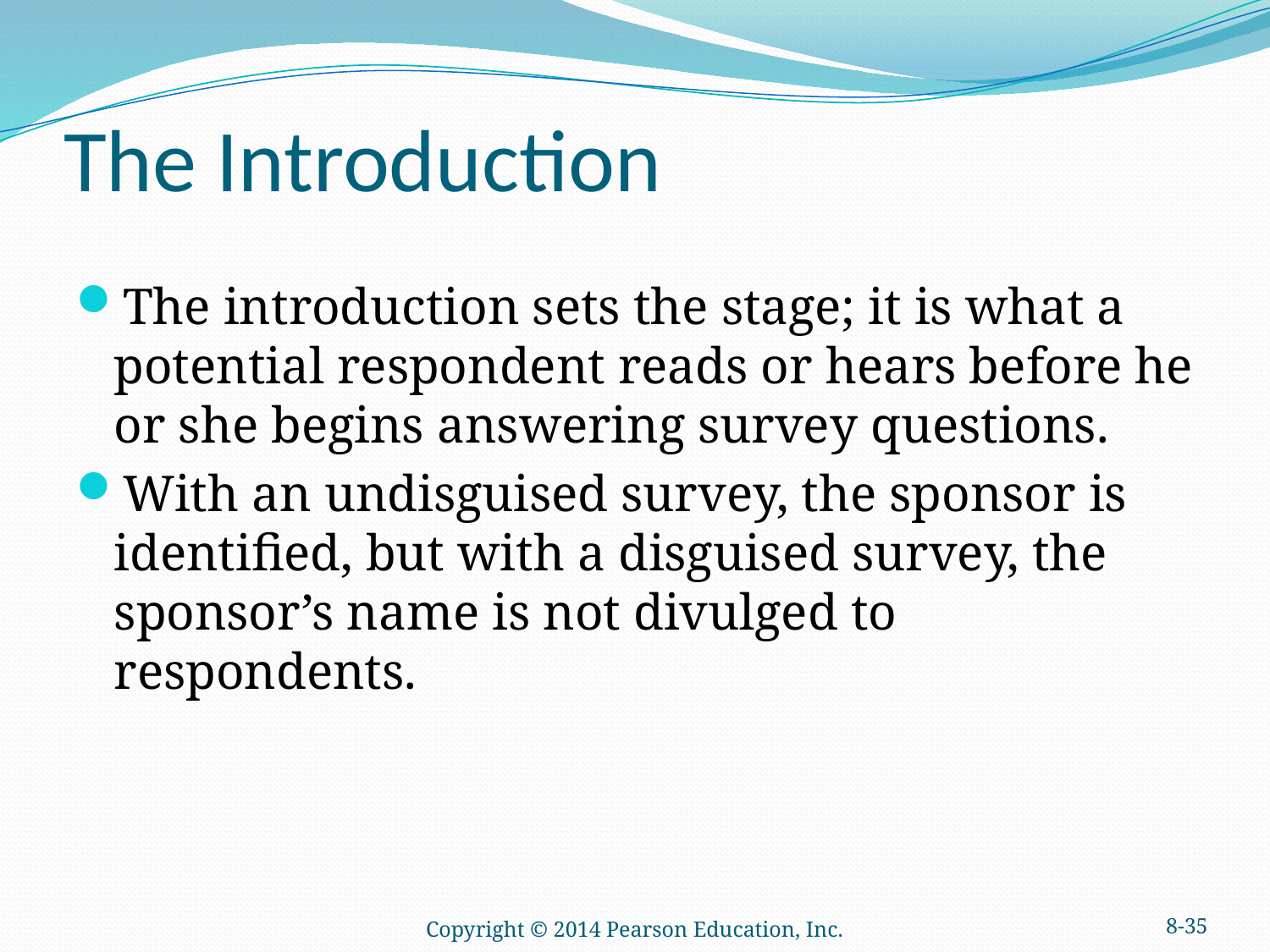

# The Introduction
The introduction sets the stage; it is what a potential respondent reads or hears before he or she begins answering survey questions.
With an undisguised survey, the sponsor is identified, but with a disguised survey, the sponsor’s name is not divulged to respondents.